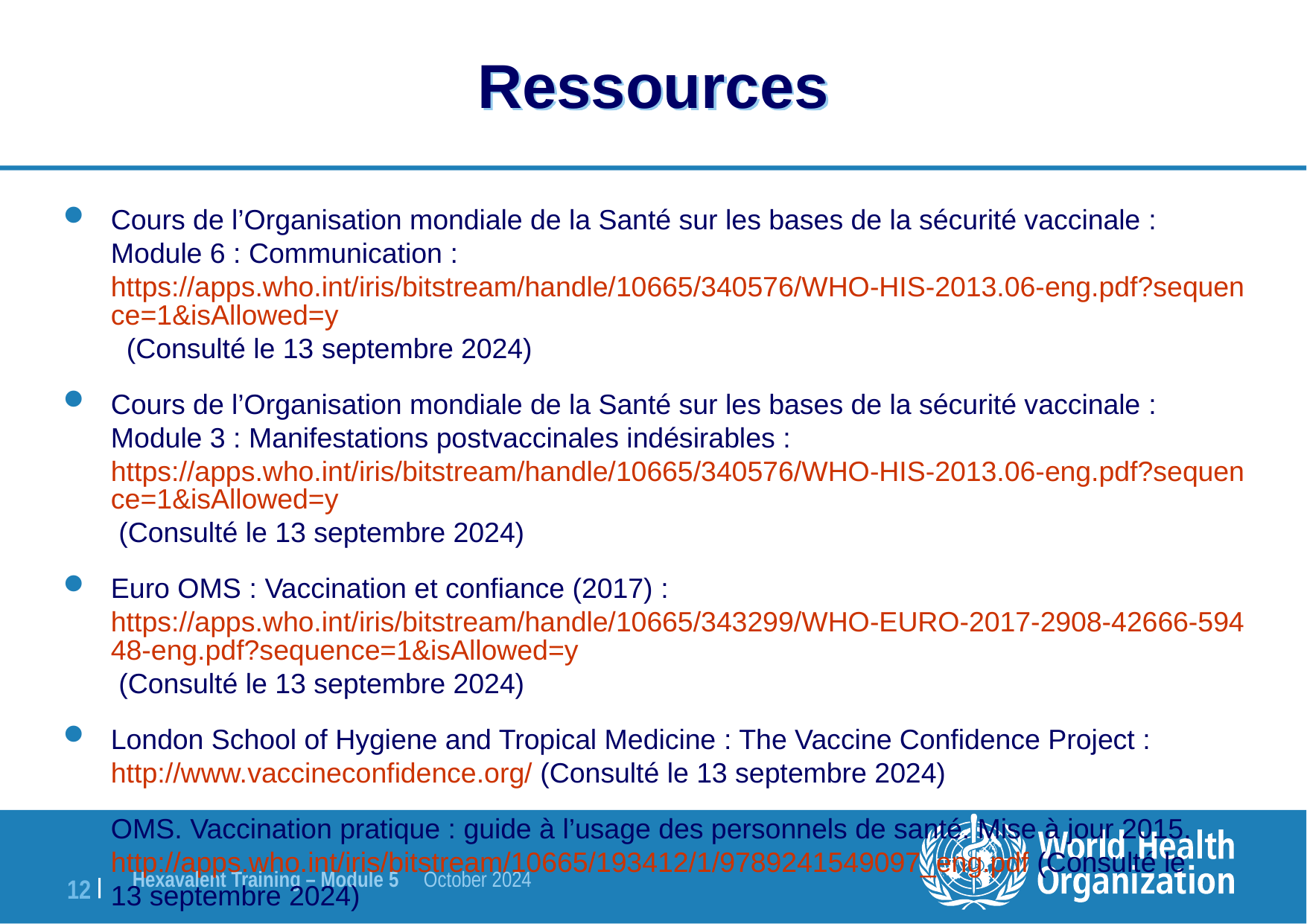

# Ressources
Cours de l’Organisation mondiale de la Santé sur les bases de la sécurité vaccinale : Module 6 : Communication : https://apps.who.int/iris/bitstream/handle/10665/340576/WHO-HIS-2013.06-eng.pdf?sequence=1&isAllowed=y  (Consulté le 13 septembre 2024)
Cours de l’Organisation mondiale de la Santé sur les bases de la sécurité vaccinale : Module 3 : Manifestations postvaccinales indésirables : https://apps.who.int/iris/bitstream/handle/10665/340576/WHO-HIS-2013.06-eng.pdf?sequence=1&isAllowed=y (Consulté le 13 septembre 2024)
Euro OMS : Vaccination et confiance (2017) : https://apps.who.int/iris/bitstream/handle/10665/343299/WHO-EURO-2017-2908-42666-59448-eng.pdf?sequence=1&isAllowed=y (Consulté le 13 septembre 2024)
London School of Hygiene and Tropical Medicine : The Vaccine Confidence Project : http://www.vaccineconfidence.org/ (Consulté le 13 septembre 2024)
OMS. Vaccination pratique : guide à l’usage des personnels de santé. Mise à jour 2015. http://apps.who.int/iris/bitstream/10665/193412/1/9789241549097_eng.pdf (Consulté le 13 septembre 2024)